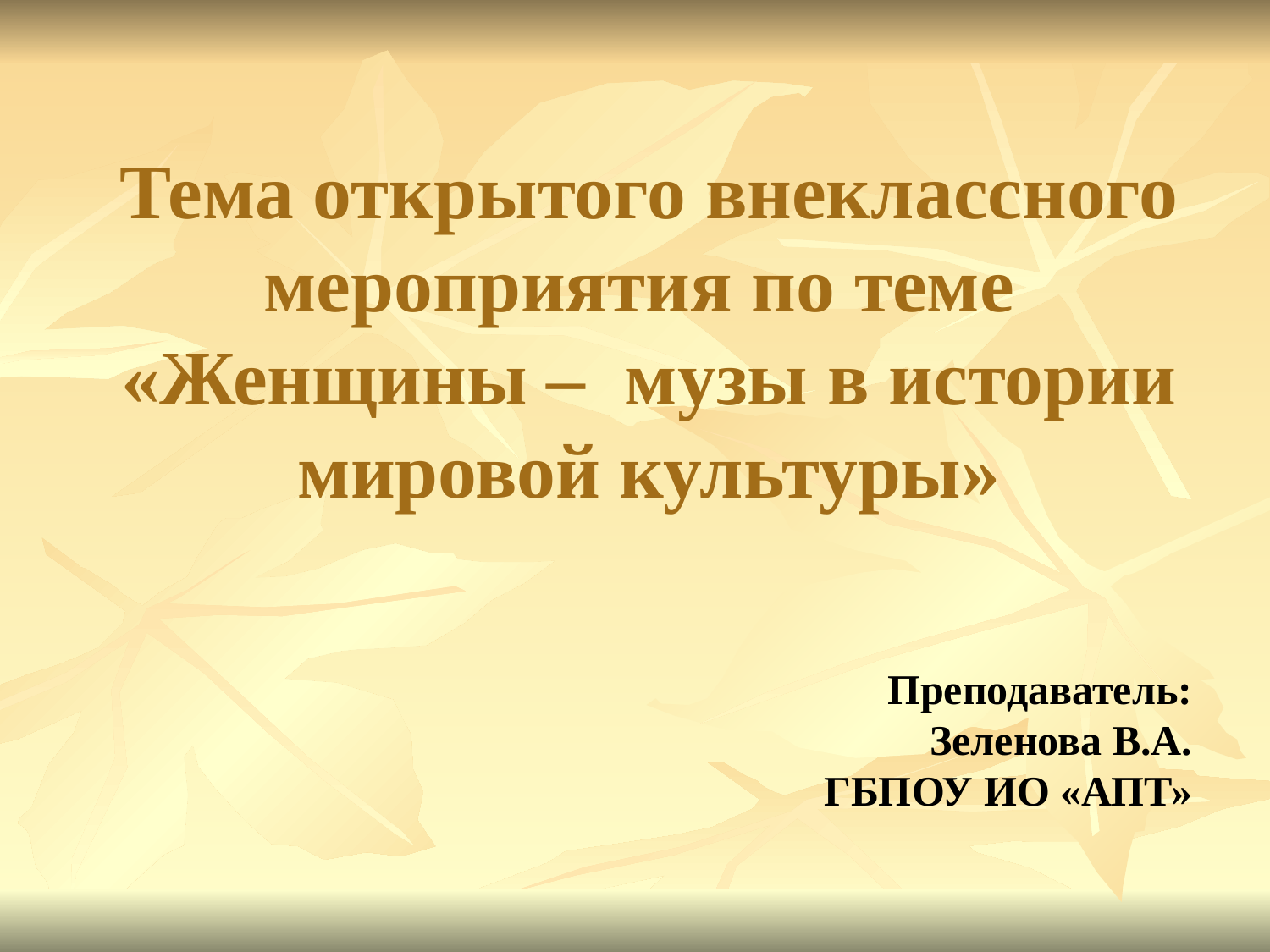

# Тема открытого внеклассного мероприятия по теме «Женщины –  музы в истории мировой культуры»
		Преподаватель:
Зеленова В.А.
ГБПОУ ИО «АПТ»